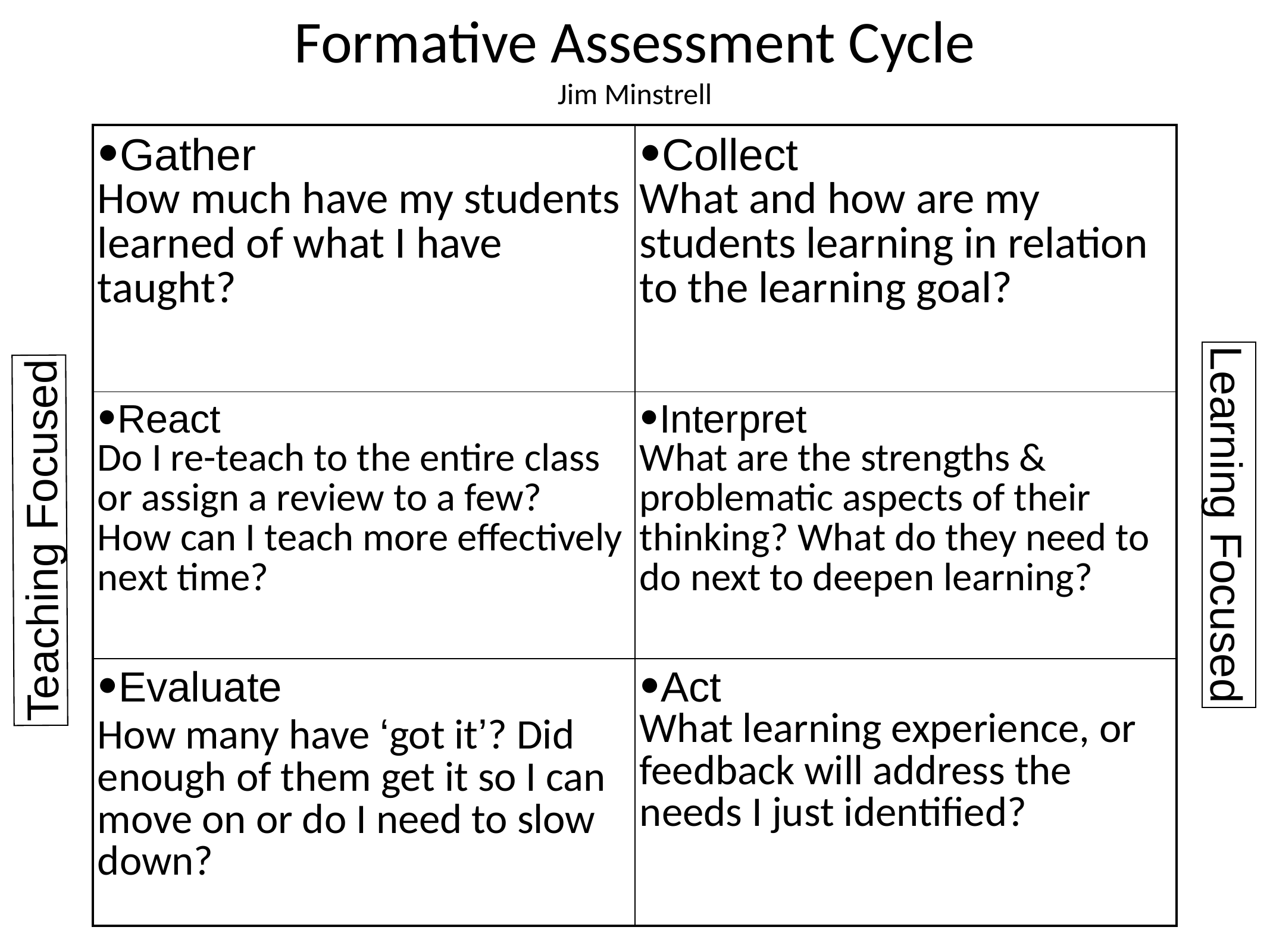

# Formative Assessment Cycle Jim Minstrell
| Gather How much have my students learned of what I have taught? | Collect What and how are my students learning in relation to the learning goal? |
| --- | --- |
| React Do I re-teach to the entire class or assign a review to a few? How can I teach more effectively next time? | Interpret What are the strengths & problematic aspects of their thinking? What do they need to do next to deepen learning? |
| Evaluate How many have ‘got it’? Did enough of them get it so I can move on or do I need to slow down? | Act What learning experience, or feedback will address the needs I just identified? |
Learning Focused
Teaching Focused